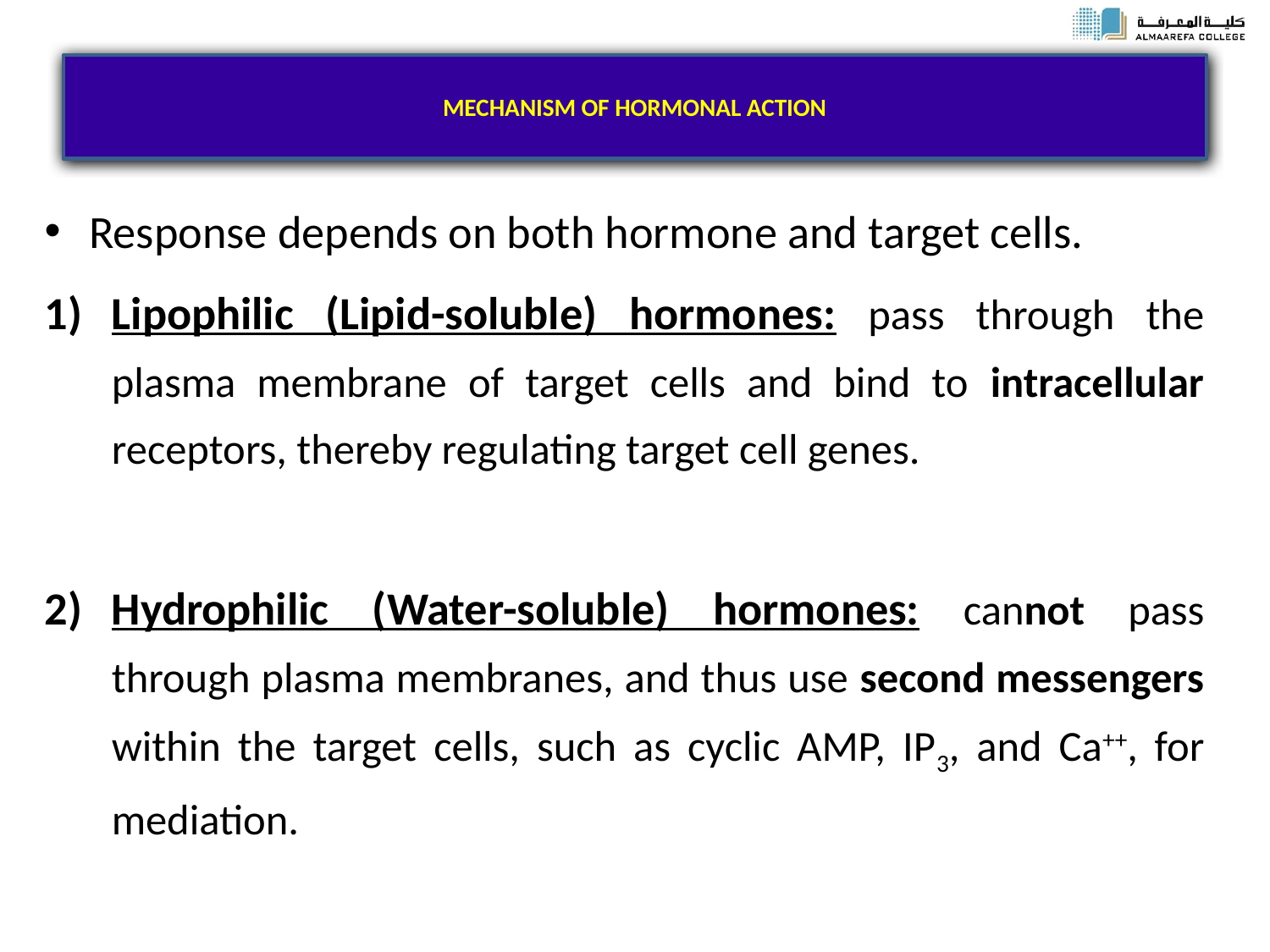

# MECHANISM OF HORMONAL ACTION
Response depends on both hormone and target cells.
Lipophilic (Lipid-soluble) hormones: pass through the plasma membrane of target cells and bind to intracellular receptors, thereby regulating target cell genes.

Hydrophilic (Water-soluble) hormones: cannot pass through plasma membranes, and thus use second messengers within the target cells, such as cyclic AMP, IP3, and Ca++, for mediation.